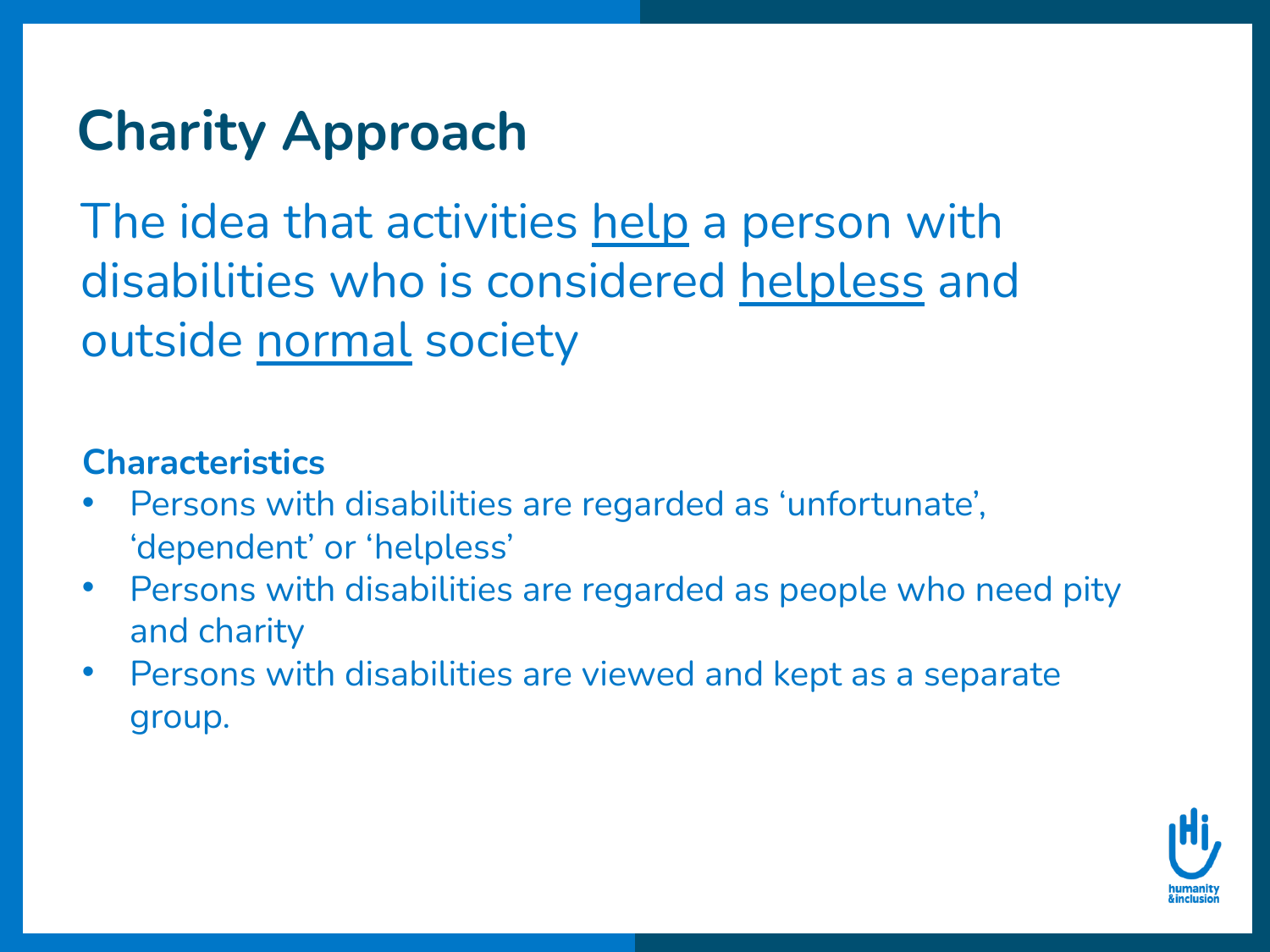

# Charity Approach
The idea that activities help a person with disabilities who is considered helpless and outside normal society
Characteristics
Persons with disabilities are regarded as ‘unfortunate’, ‘dependent’ or ‘helpless’
Persons with disabilities are regarded as people who need pity and charity
Persons with disabilities are viewed and kept as a separate group.